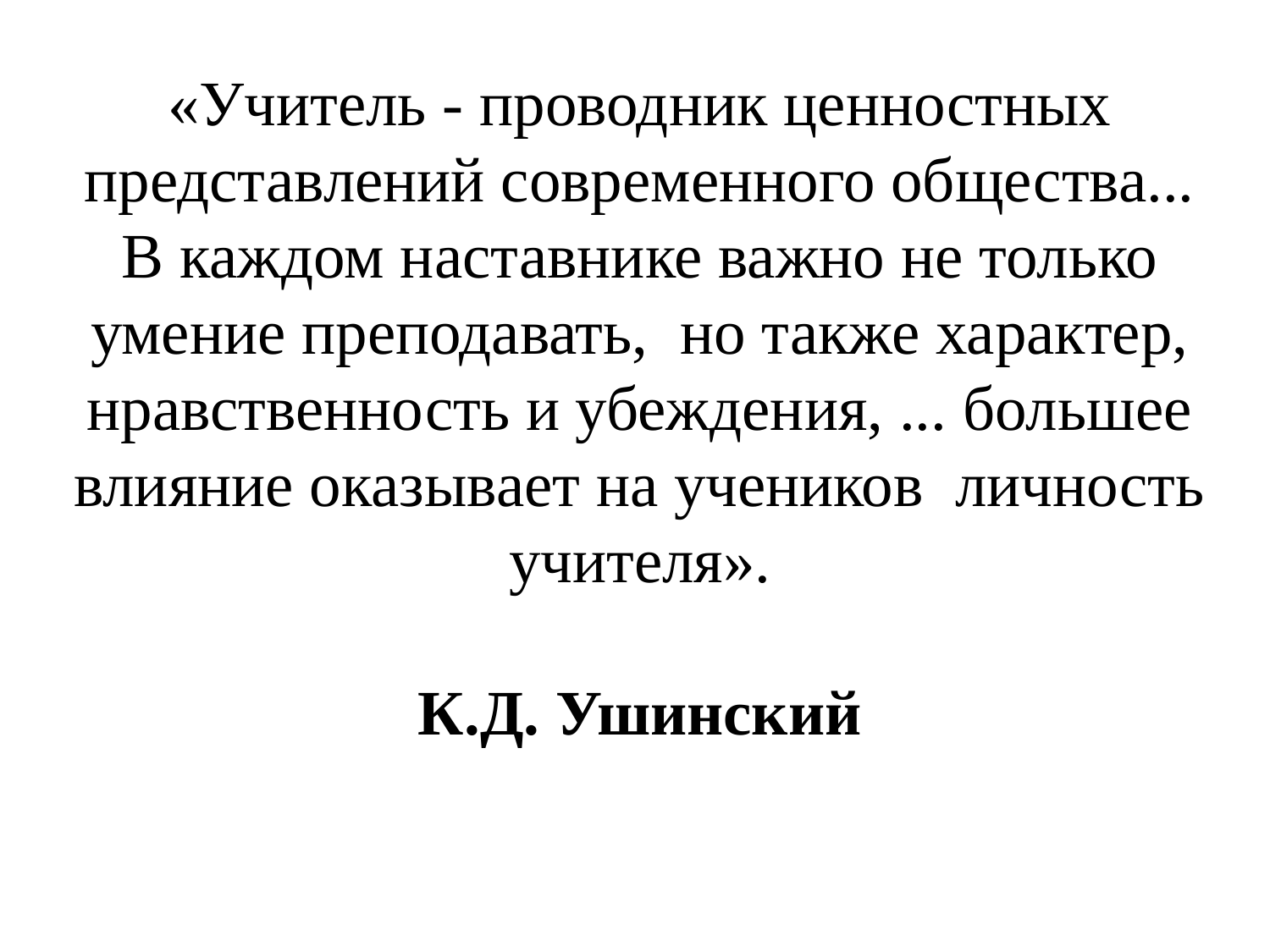

«Учитель - проводник ценностных представлений современного общества...
В каждом наставнике важно не только умение преподавать,  но также характер, нравственность и убеждения, ... большее влияние оказывает на учеников  личность учителя».
К.Д. Ушинский